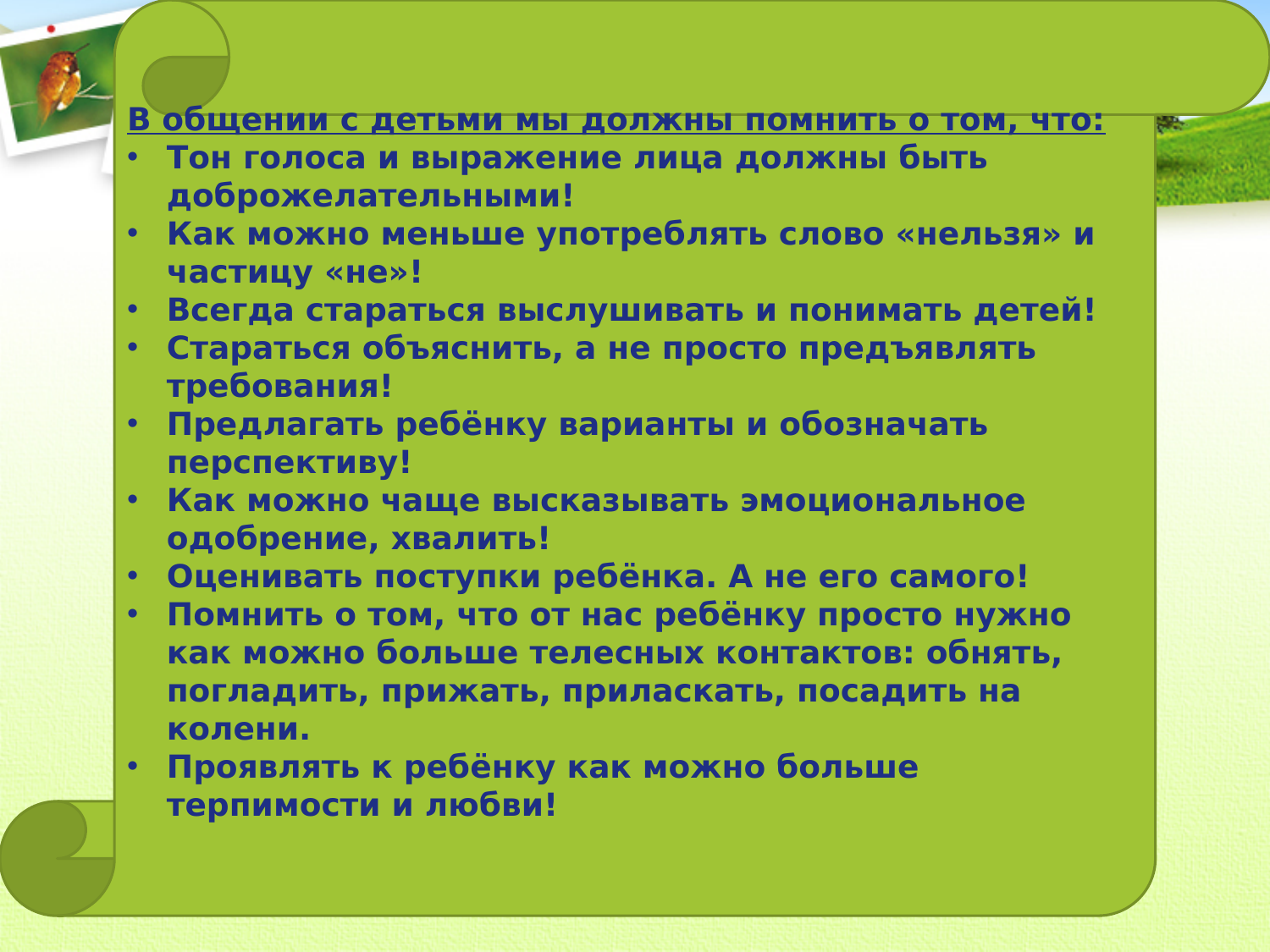

В общении с детьми мы должны помнить о том, что:
Тон голоса и выражение лица должны быть доброжелательными!
Как можно меньше употреблять слово «нельзя» и частицу «не»!
Всегда стараться выслушивать и понимать детей!
Стараться объяснить, а не просто предъявлять требования!
Предлагать ребёнку варианты и обозначать перспективу!
Как можно чаще высказывать эмоциональное одобрение, хвалить!
Оценивать поступки ребёнка. А не его самого!
Помнить о том, что от нас ребёнку просто нужно как можно больше телесных контактов: обнять, погладить, прижать, приласкать, посадить на колени.
Проявлять к ребёнку как можно больше терпимости и любви!